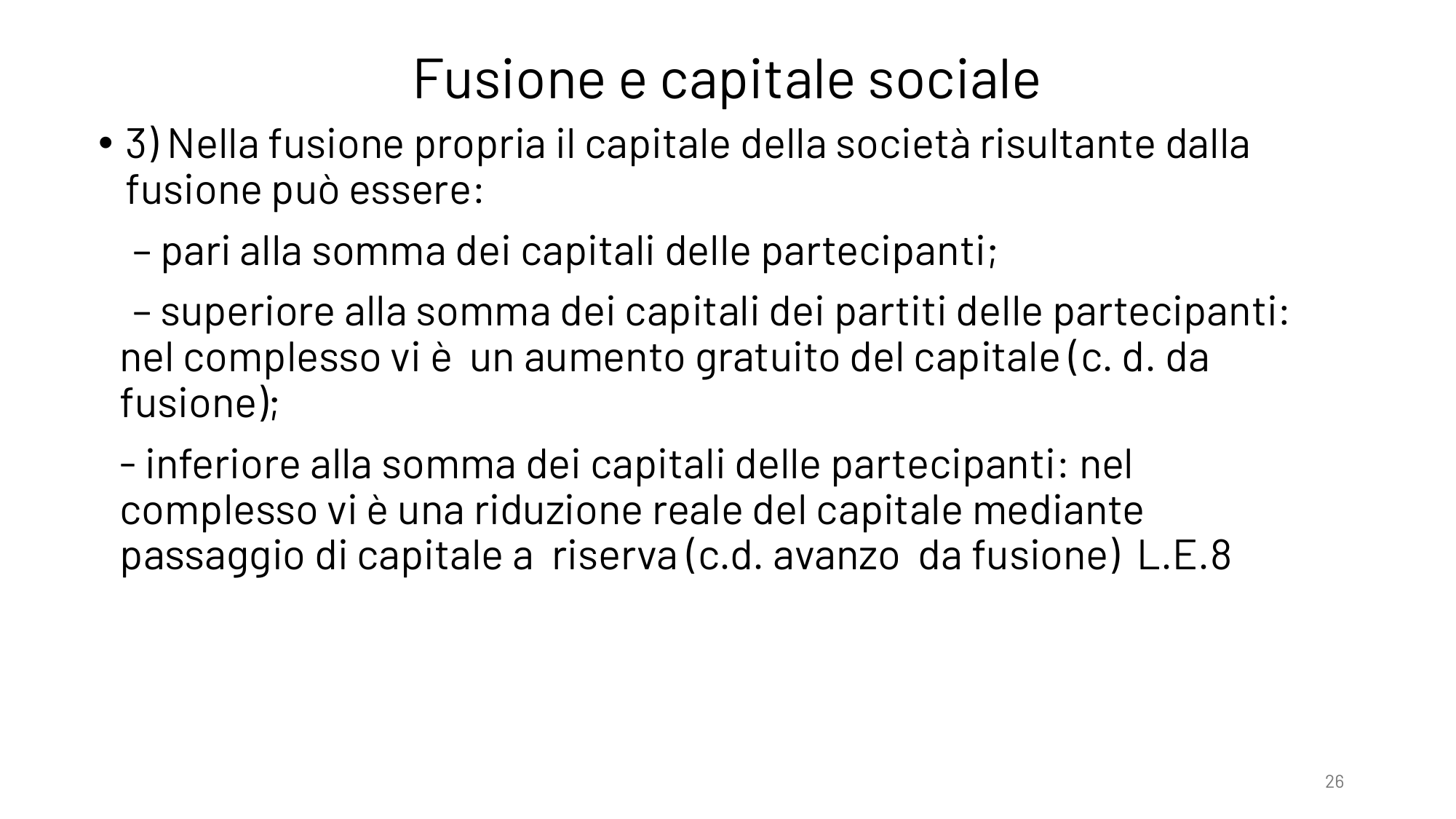

# Fusione e capitale sociale
3) Nella fusione propria il capitale della società risultante dalla fusione può essere:
    – pari alla somma dei capitali delle partecipanti;
    – superiore alla somma dei capitali dei partiti delle partecipanti:  nel complesso vi è  un aumento gratuito del capitale (c. d. da fusione);
	- inferiore alla somma dei capitali delle partecipanti: nel complesso vi è una riduzione reale del capitale mediante passaggio di capitale a  riserva (c.d. avanzo  da fusione)  L.E.8
26